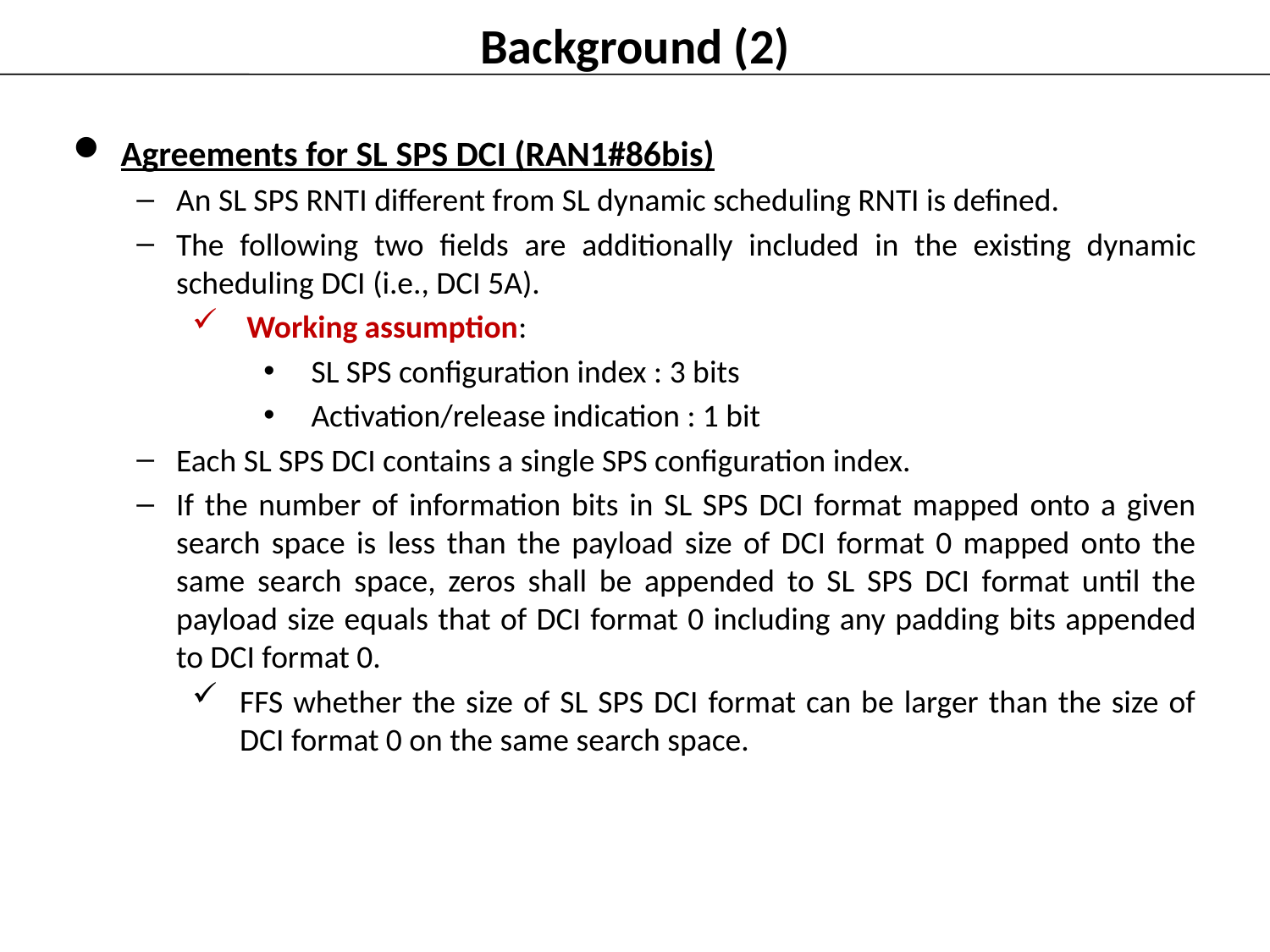

# Background (2)
Agreements for SL SPS DCI (RAN1#86bis)
An SL SPS RNTI different from SL dynamic scheduling RNTI is defined.
The following two fields are additionally included in the existing dynamic scheduling DCI (i.e., DCI 5A).
 Working assumption:
SL SPS configuration index : 3 bits
Activation/release indication : 1 bit
Each SL SPS DCI contains a single SPS configuration index.
If the number of information bits in SL SPS DCI format mapped onto a given search space is less than the payload size of DCI format 0 mapped onto the same search space, zeros shall be appended to SL SPS DCI format until the payload size equals that of DCI format 0 including any padding bits appended to DCI format 0.
FFS whether the size of SL SPS DCI format can be larger than the size of DCI format 0 on the same search space.